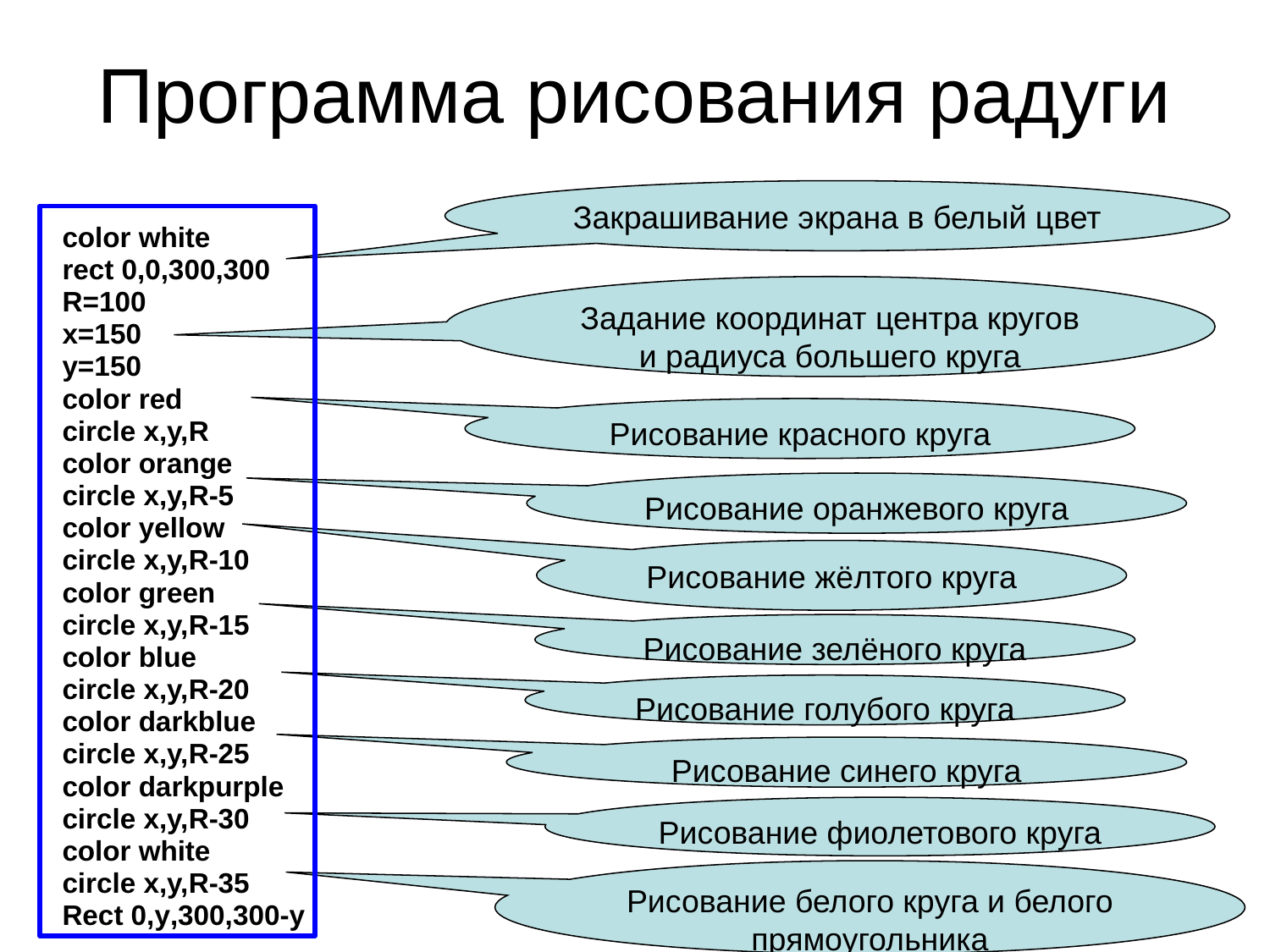

# Программа рисования радуги

color white
rect 0,0,300,300
R=100
x=150
y=150
color red
circle x,y,R
color orange
circle x,y,R-5
color yellow
circle x,y,R-10
color green
circle x,y,R-15
color blue
circle x,y,R-20
color darkblue
circle x,y,R-25
color darkpurple
circle x,y,R-30
color white
circle x,y,R-35
Rect 0,у,300,300-у
Закрашивание экрана в белый цвет

Задание координат центра кругов и радиуса большего круга
Рисование красного круга
Рисование оранжевого круга

Рисование жёлтого круга

Рисование зелёного круга

Рисование голубого круга

Рисование синего круга

Рисование фиолетового круга

Рисование белого круга и белого прямоугольника